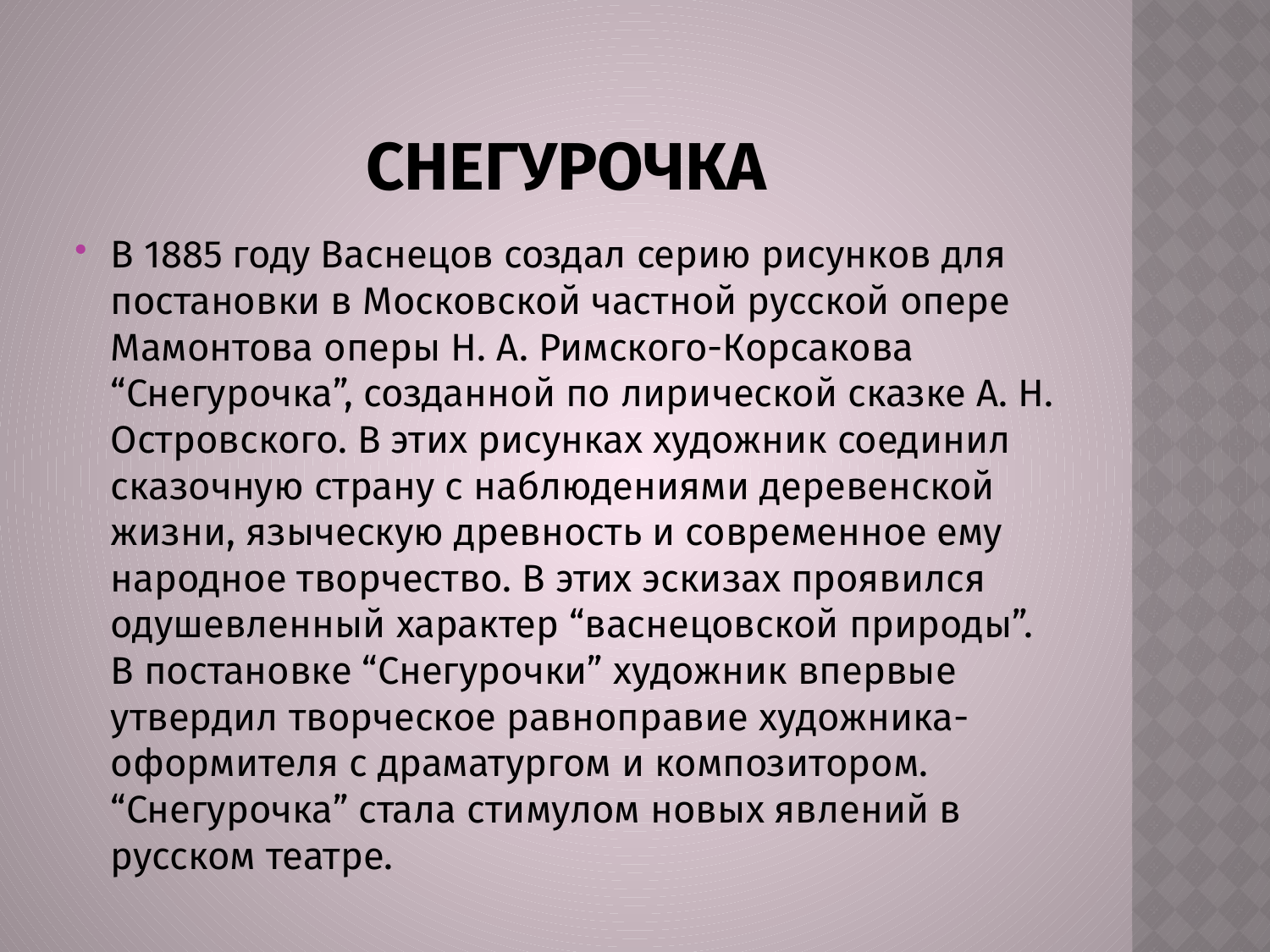

# снегурочка
В 1885 году Васнецов создал серию рисунков для постановки в Московской частной русской опере Мамонтова оперы Н. А. Римского-Корсакова “Снегурочка”, созданной по лирической сказке А. Н. Островского. В этих рисунках художник соединил сказочную страну с наблюдениями деревенской жизни, языческую древность и современное ему народное творчество. В этих эскизах проявился одушевленный характер “васнецовской природы”. В постановке “Снегурочки” художник впервые утвердил творческое равноправие художника-оформителя с драматургом и композитором. “Снегурочка” стала стимулом новых явлений в русском театре.